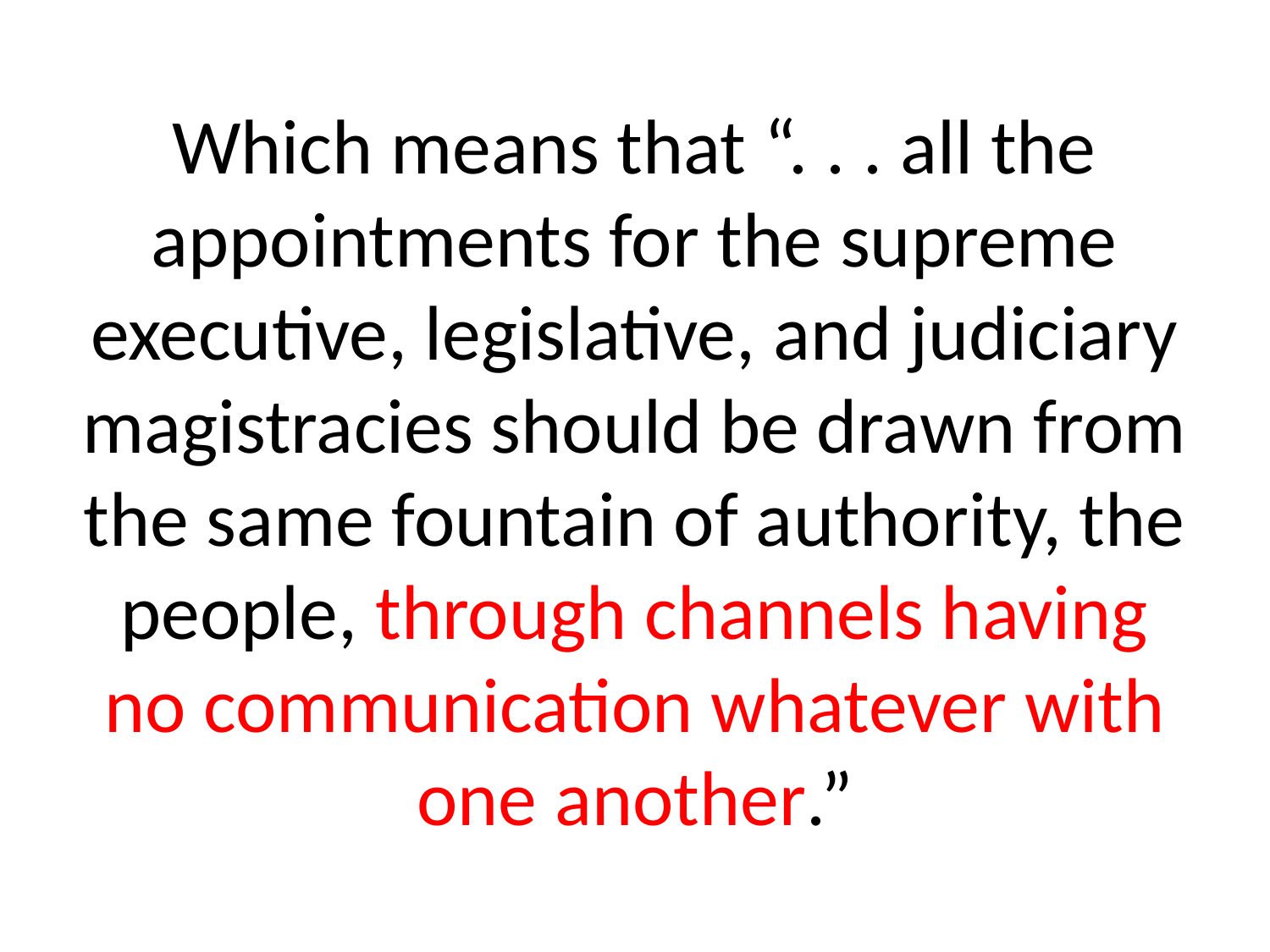

# Which means that “. . . all the appointments for the supreme executive, legislative, and judiciary magistracies should be drawn from the same fountain of authority, the people, through channels having no communication whatever with one another.”